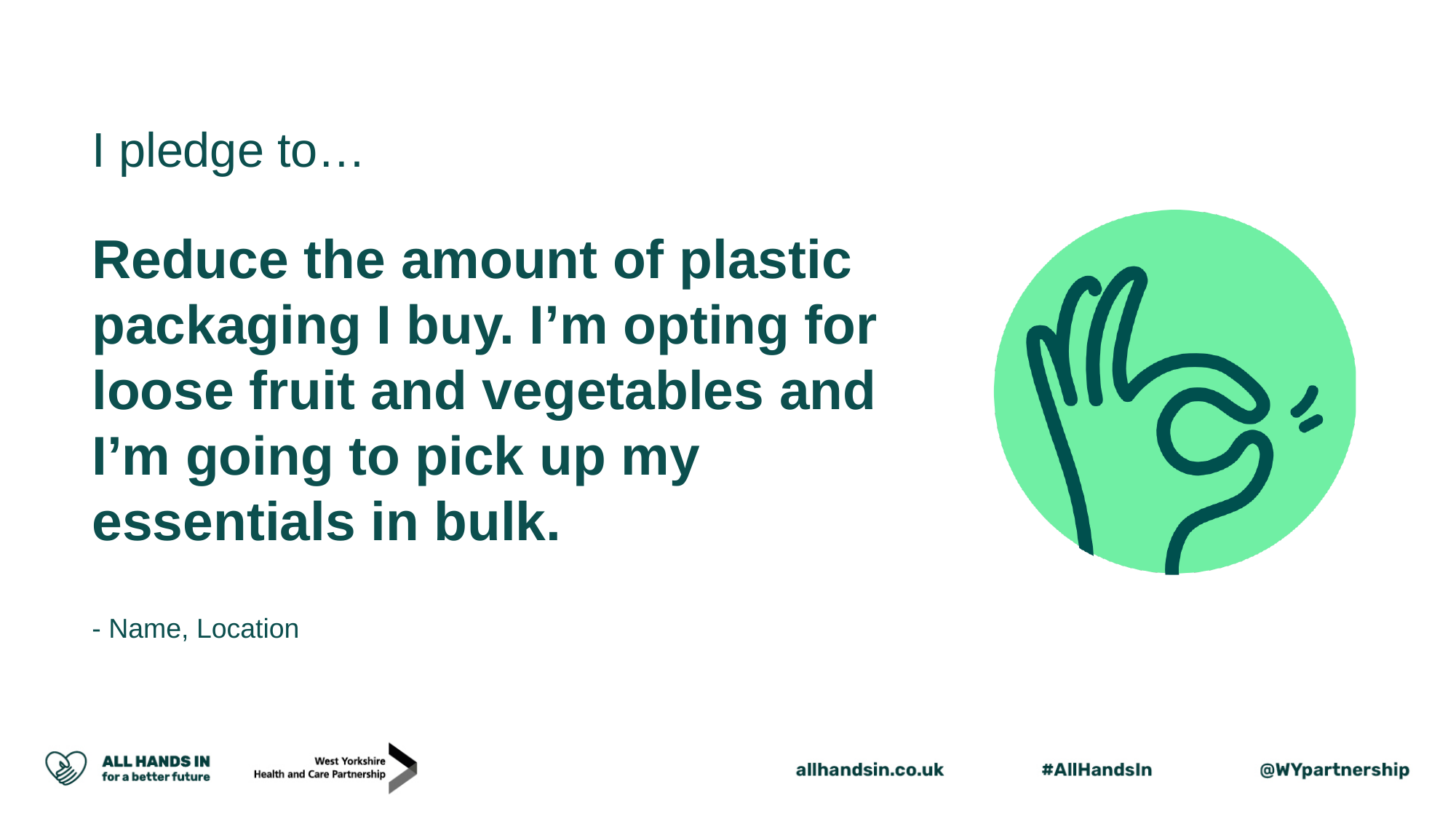

I pledge to…
Reduce the amount of plastic packaging I buy. I’m opting for loose fruit and vegetables and I’m going to pick up my essentials in bulk.
- Name, Location